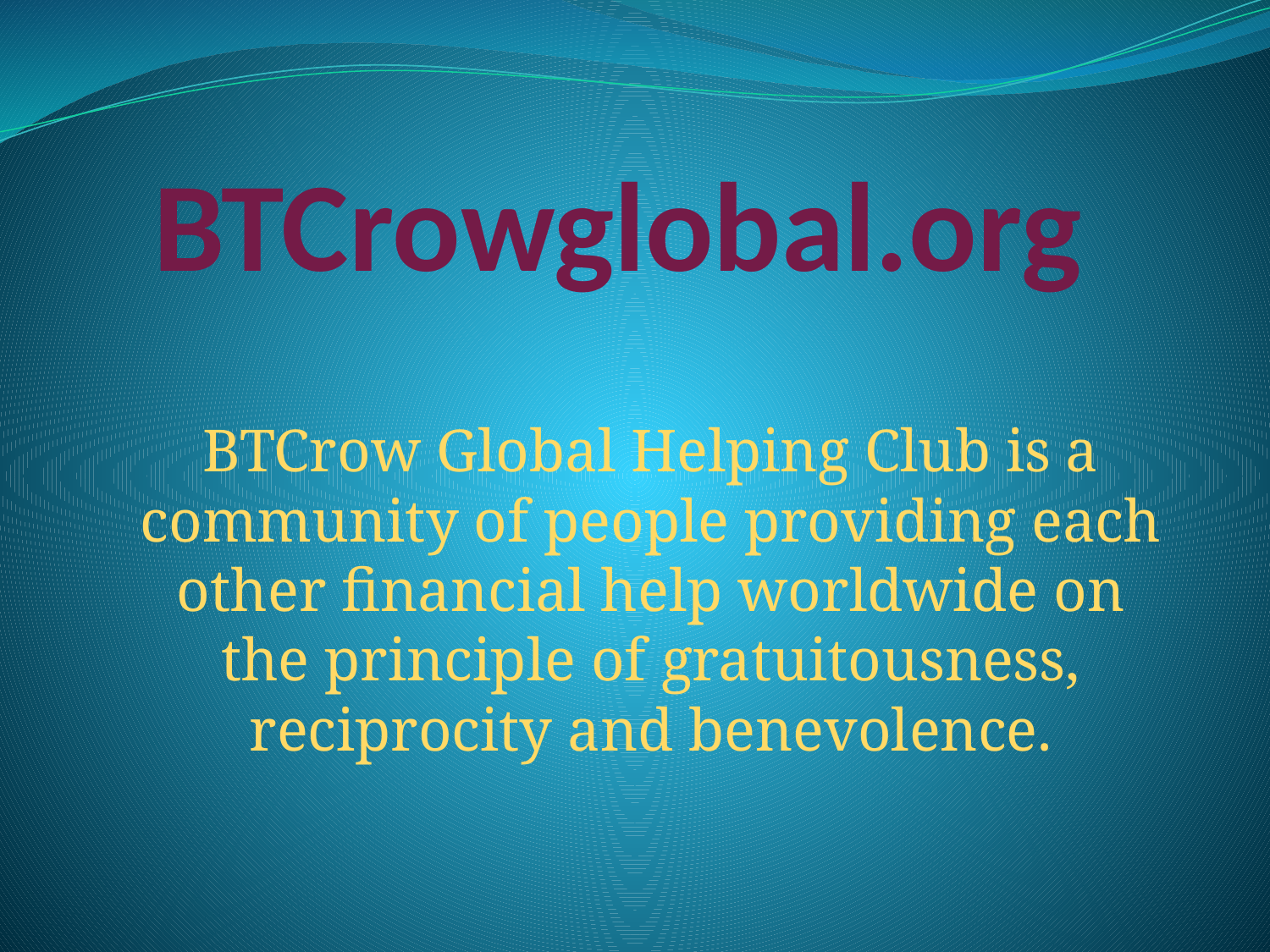

# BTCrowglobal.org
BTCrow Global Helping Club is a community of people providing each other financial help worldwide on the principle of gratuitousness, reciprocity and benevolence.